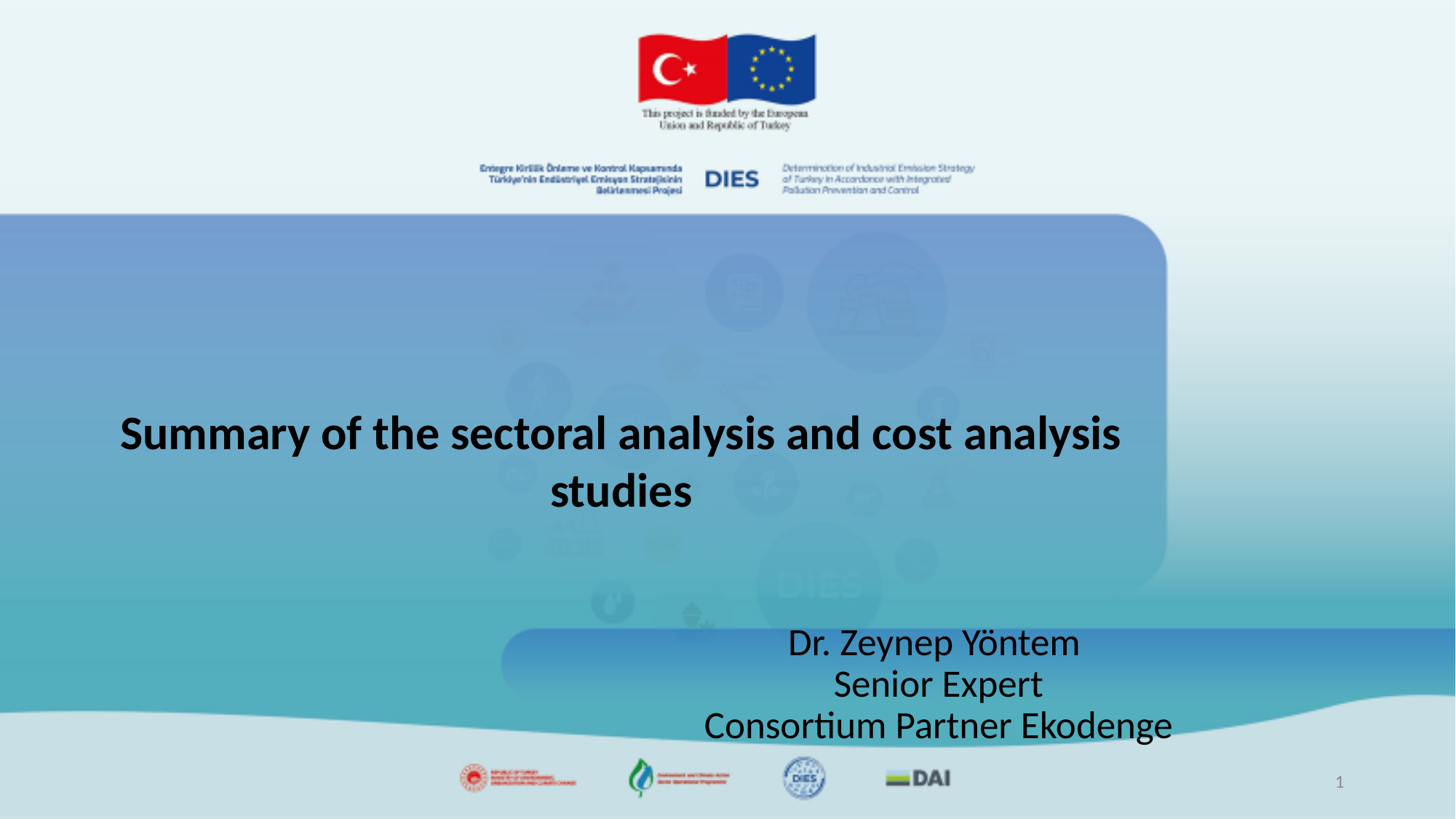

Summary of the sectoral analysis and cost analysis studies
Dr. Zeynep Yöntem
Senior Expert
Consortium Partner Ekodenge
1